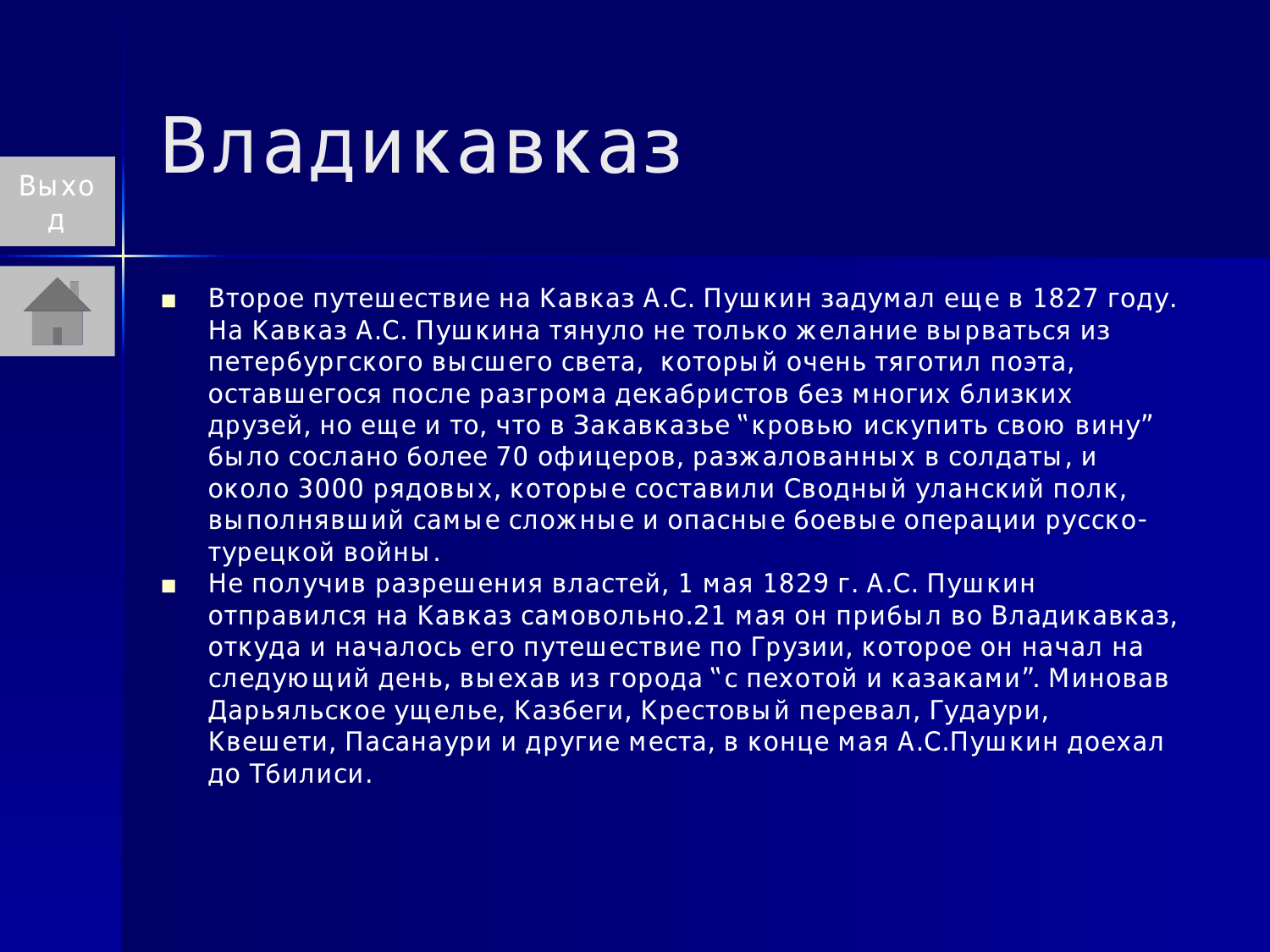

# Владикавказ
Выход

Второе путешествие на Кавказ А.С. Пушкин задумал еще в 1827 году. На Кавказ А.С. Пушкина тянуло не только желание вырваться из петербургского высшего света,  который очень тяготил поэта, оставшегося после разгрома декабристов без многих близких друзей, но еще и то, что в Закавказье “кровью искупить свою вину” было сослано более 70 офицеров, разжалованных в солдаты, и около 3000 рядовых, которые составили Сводный уланский полк, выполнявший самые сложные и опасные боевые операции русско-турецкой войны.
Не получив разрешения властей, 1 мая 1829 г. А.С. Пушкин отправился на Кавказ самовольно.21 мая он прибыл во Владикавказ, откуда и началось его путешествие по Грузии, которое он начал на следующий день, выехав из города “с пехотой и казаками”. Миновав Дарьяльское ущелье, Казбеги, Крестовый перевал, Гудаури, Квешети, Пасанаури и другие места, в конце мая А.С.Пушкин доехал до Тбилиси.